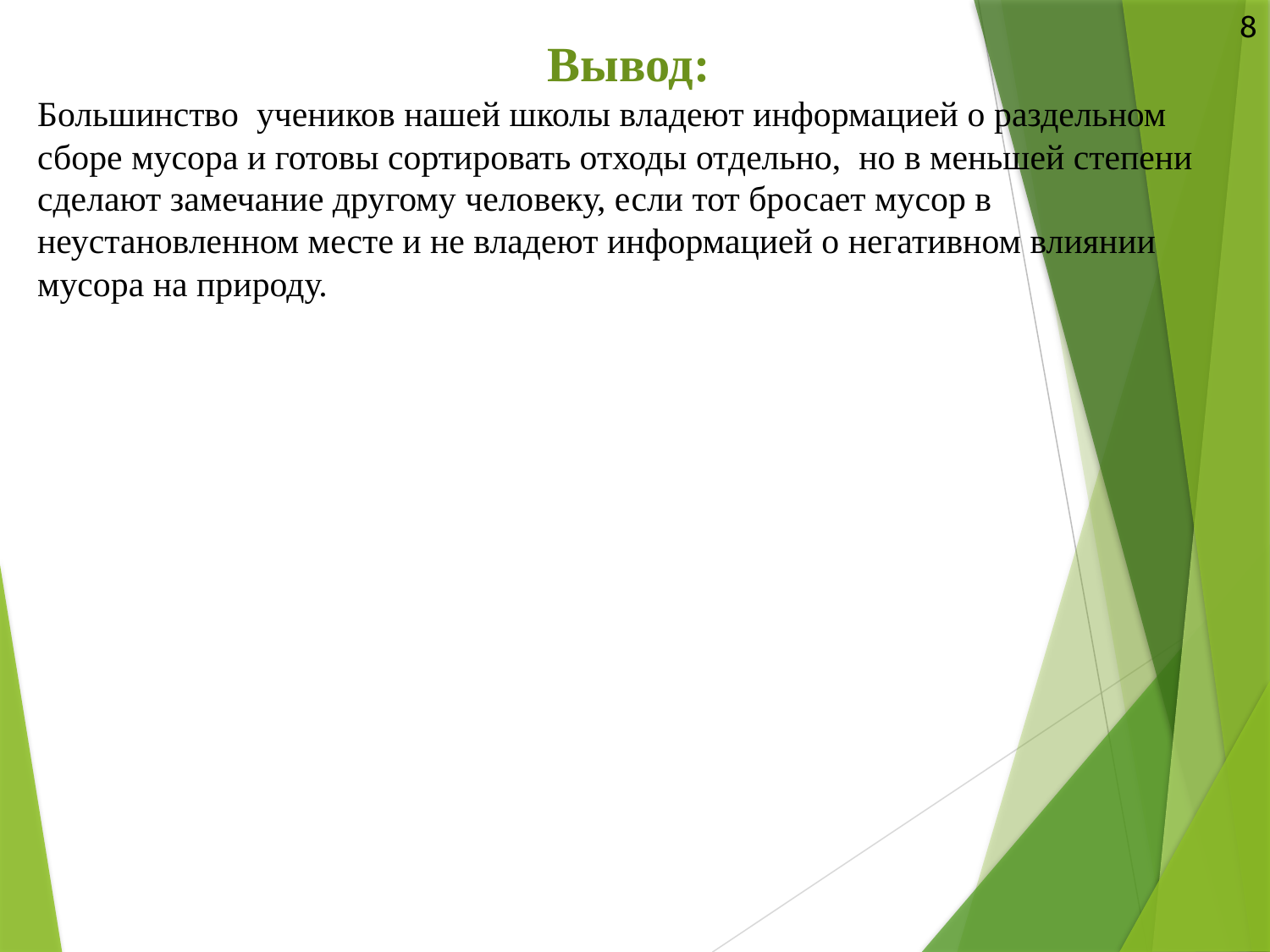

8
Вывод:
Большинство  учеников нашей школы владеют информацией о раздельном сборе мусора и готовы сортировать отходы отдельно,  но в меньшей степени сделают замечание другому человеку, если тот бросает мусор в неустановленном месте и не владеют информацией о негативном влиянии мусора на природу.